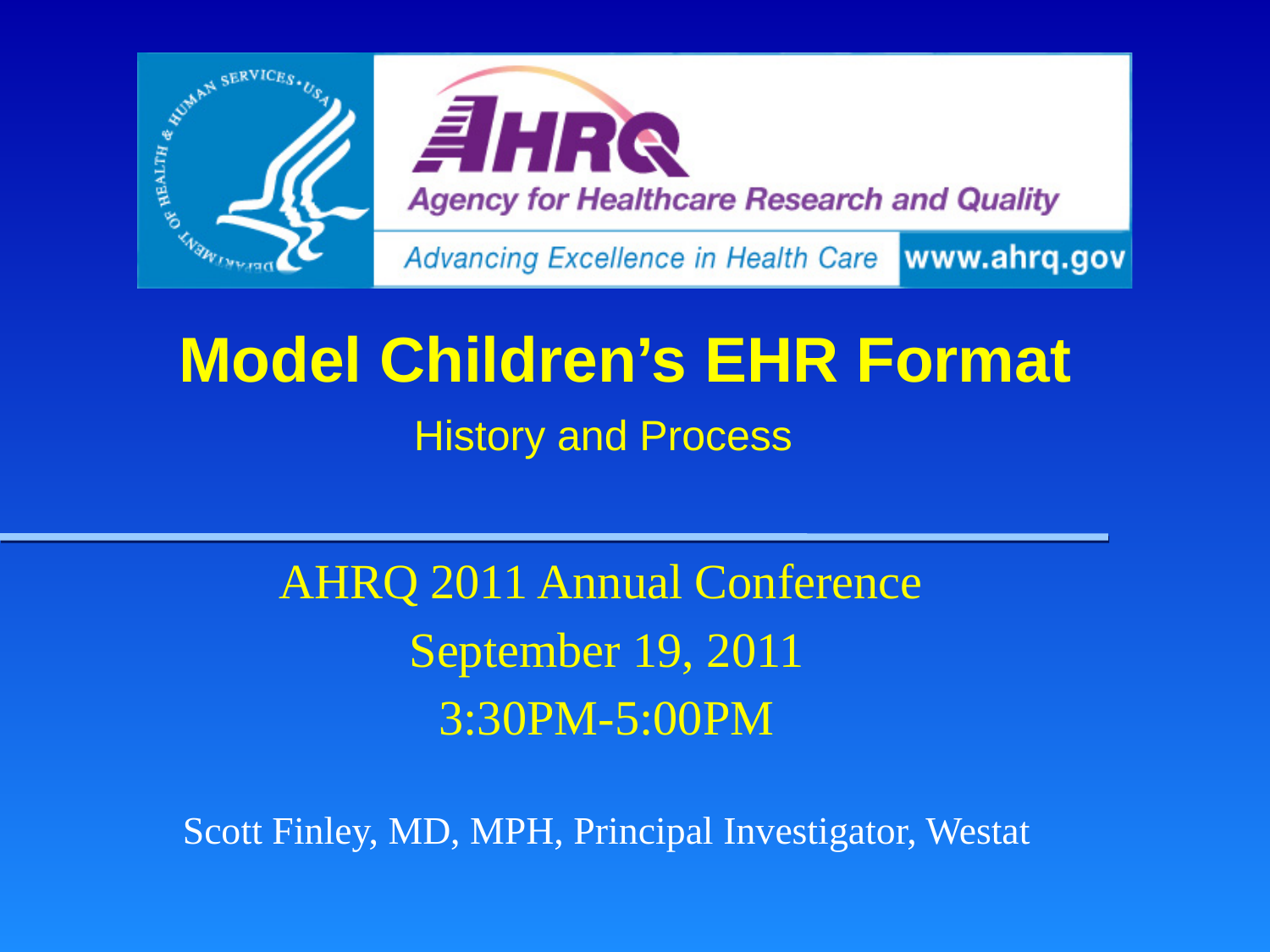

# Model Children’s EHR Format
History and Process
AHRQ 2011 Annual Conference
September 19, 2011
3:30PM-5:00PM

Scott Finley, MD, MPH, Principal Investigator, Westat